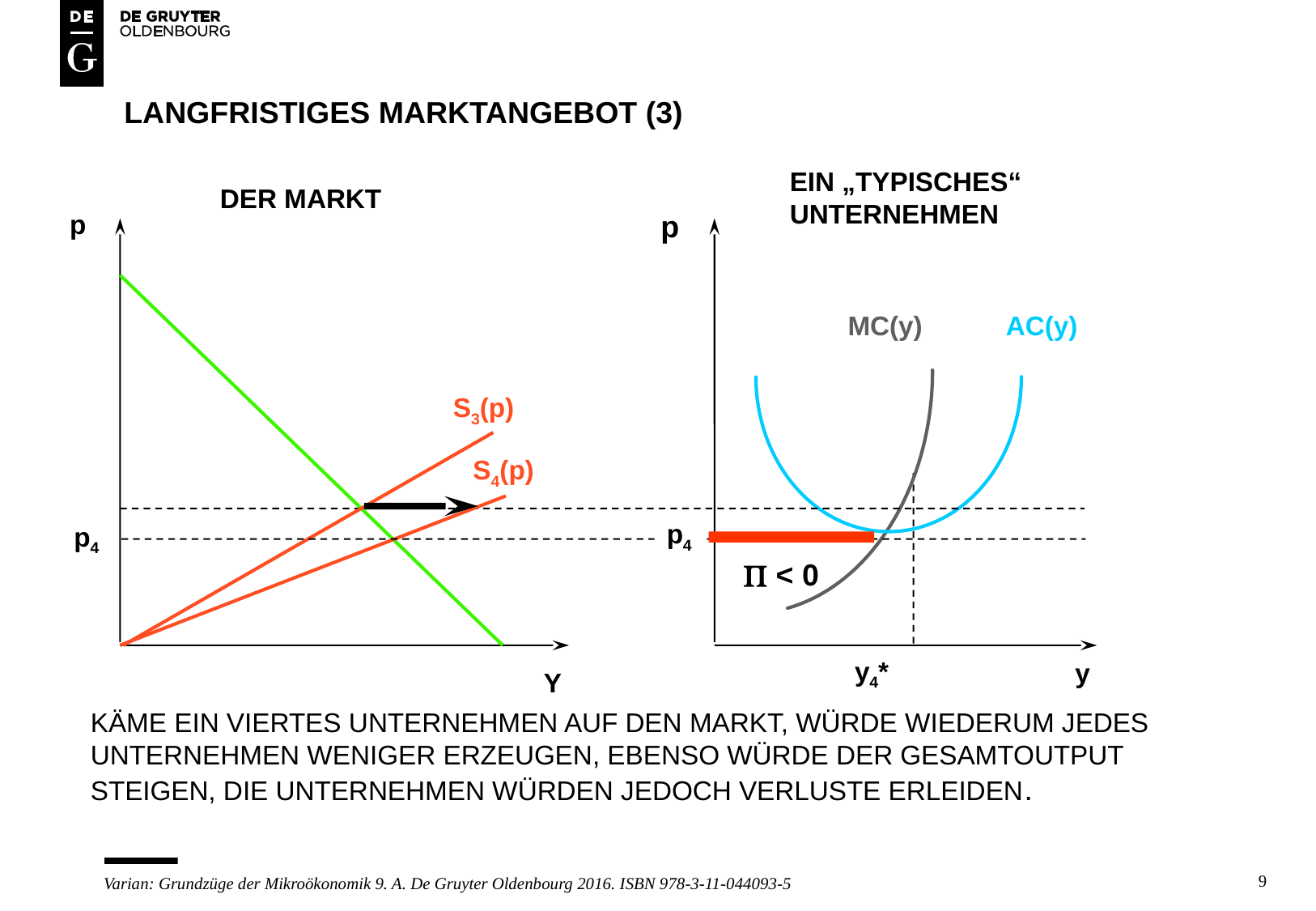

# LANGFRISTIGES MARKTANGEBOT (3)

EIN „TYPISCHES“
UNTERNEHMEN
DER MARKT
p
p

MC(y)
AC(y)

S3(p)

S4(p)

p4
p4

Π < 0

y4*
y
Y
KÄME EIN VIERTES UNTERNEHMEN AUF DEN MARKT, WÜRDE WIEDERUM JEDES
UNTERNEHMEN WENIGER ERZEUGEN, EBENSO WÜRDE DER GESAMTOUTPUT
STEIGEN, DIE UNTERNEHMEN WÜRDEN JEDOCH VERLUSTE ERLEIDEN.
9
Varian: Grundzüge der Mikroökonomik 9. A. De Gruyter Oldenbourg 2016. ISBN 978-3-11-044093-5